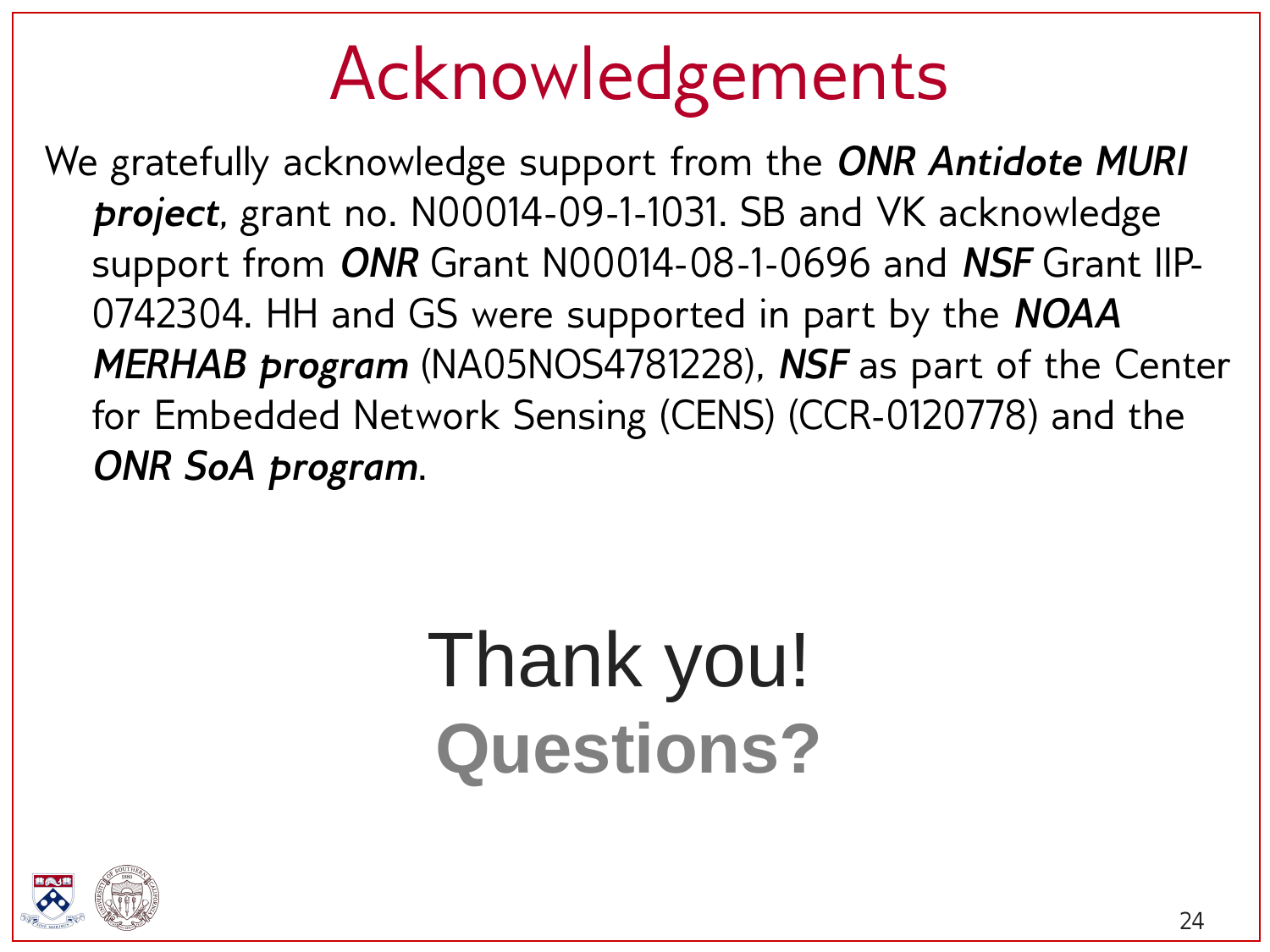

# Acknowledgements
We gratefully acknowledge support from the ONR Antidote MURI project, grant no. N00014-09-1-1031. SB and VK acknowledge support from ONR Grant N00014-08-1-0696 and NSF Grant IIP-0742304. HH and GS were supported in part by the NOAA MERHAB program (NA05NOS4781228), NSF as part of the Center for Embedded Network Sensing (CENS) (CCR-0120778) and the ONR SoA program.
Thank you!
 Questions?